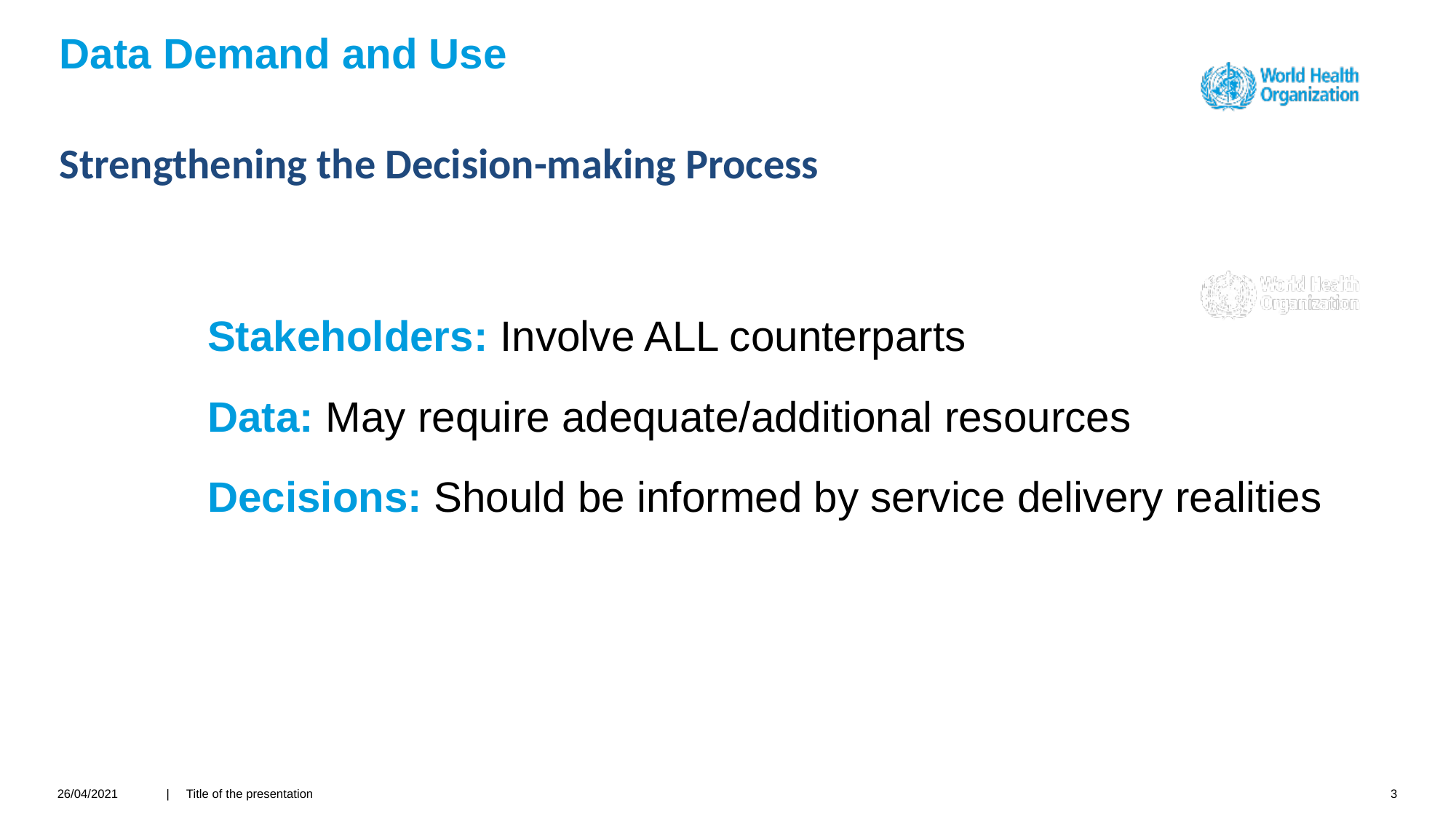

# Data Demand and Use
Strengthening the Decision-making Process

Stakeholders: Involve ALL counterparts
Data: May require adequate/additional resources
Decisions: Should be informed by service delivery realities

26/04/2021
|     Title of the presentation
3